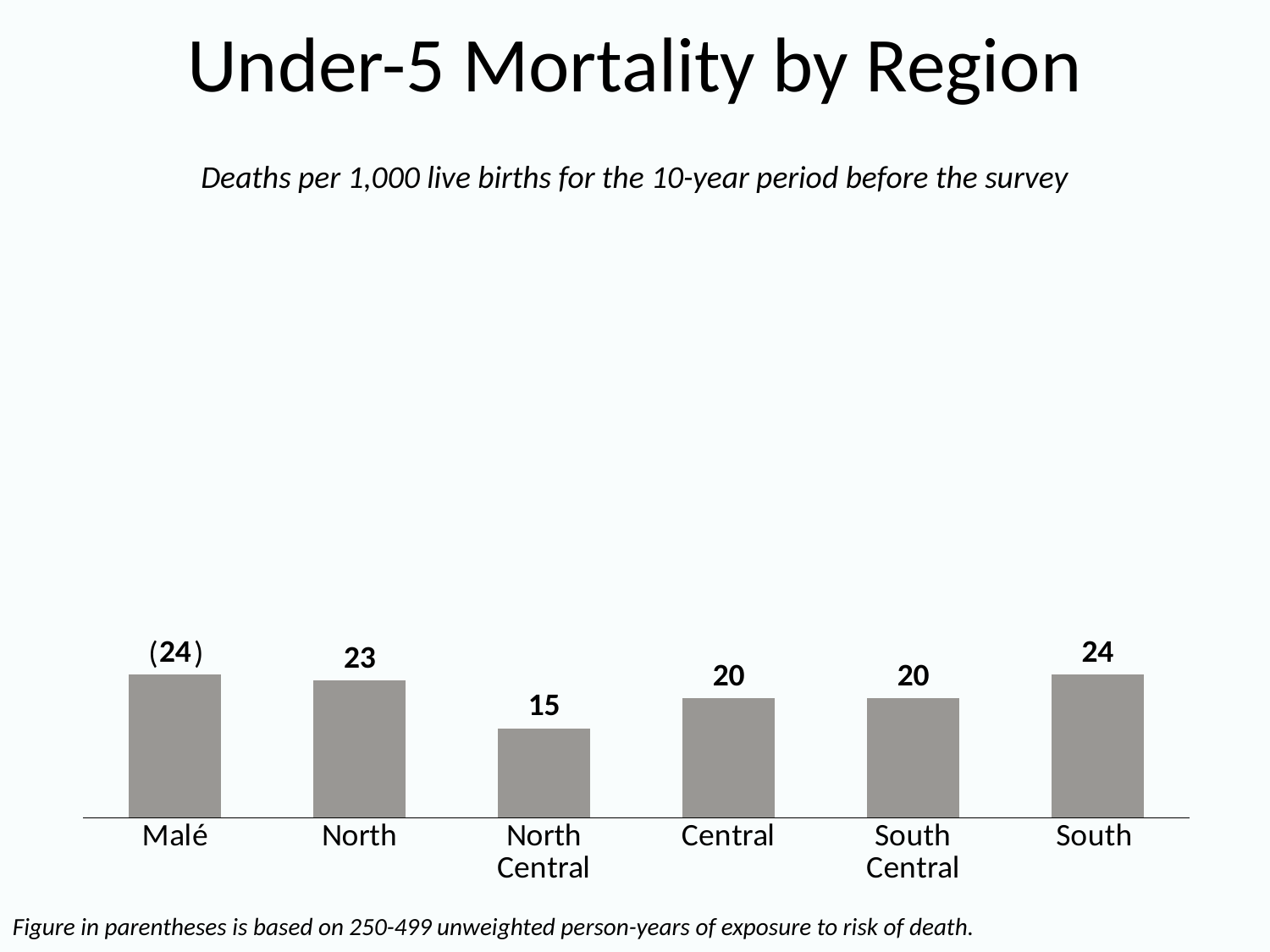

# Under-5 Mortality by Region
Deaths per 1,000 live births for the 10-year period before the survey

### Chart

| Category | Series 1 |
|---|---|
| Malé | 24.0 |
| North | 23.0 |
| North Central | 15.0 |
| Central | 20.0 |
| South Central | 20.0 |
| South  | 24.0 |
(     )
Figure in parentheses is based on 250-499 unweighted person-years of exposure to risk of death.